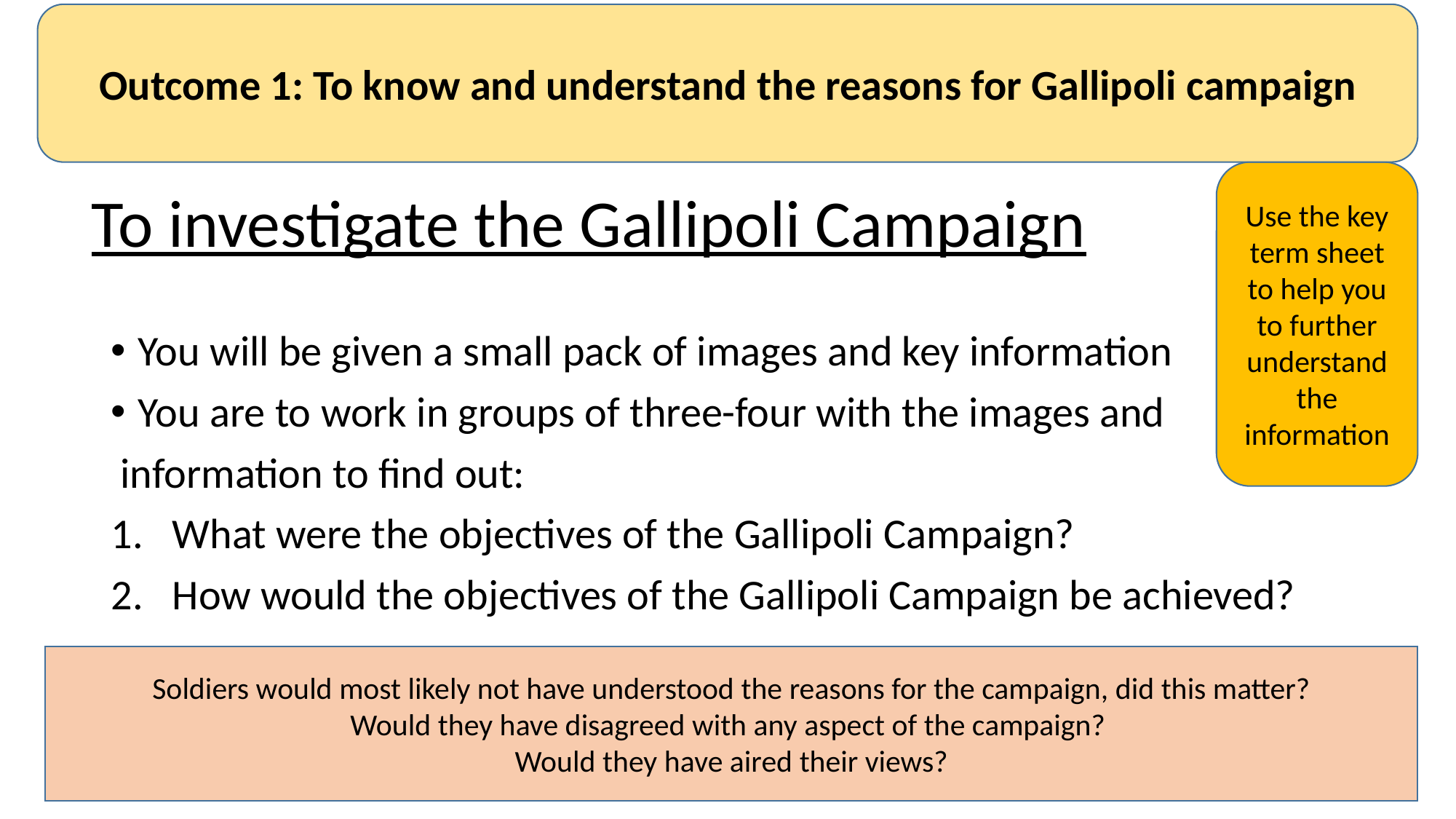

Outcome 1: To know and understand the reasons for Gallipoli campaign
# To investigate the Gallipoli Campaign
Use the key term sheet to help you to further understand the information
You will be given a small pack of images and key information
You are to work in groups of three-four with the images and
 information to find out:
What were the objectives of the Gallipoli Campaign?
How would the objectives of the Gallipoli Campaign be achieved?

Soldiers would most likely not have understood the reasons for the campaign, did this matter?
Would they have disagreed with any aspect of the campaign?
Would they have aired their views?